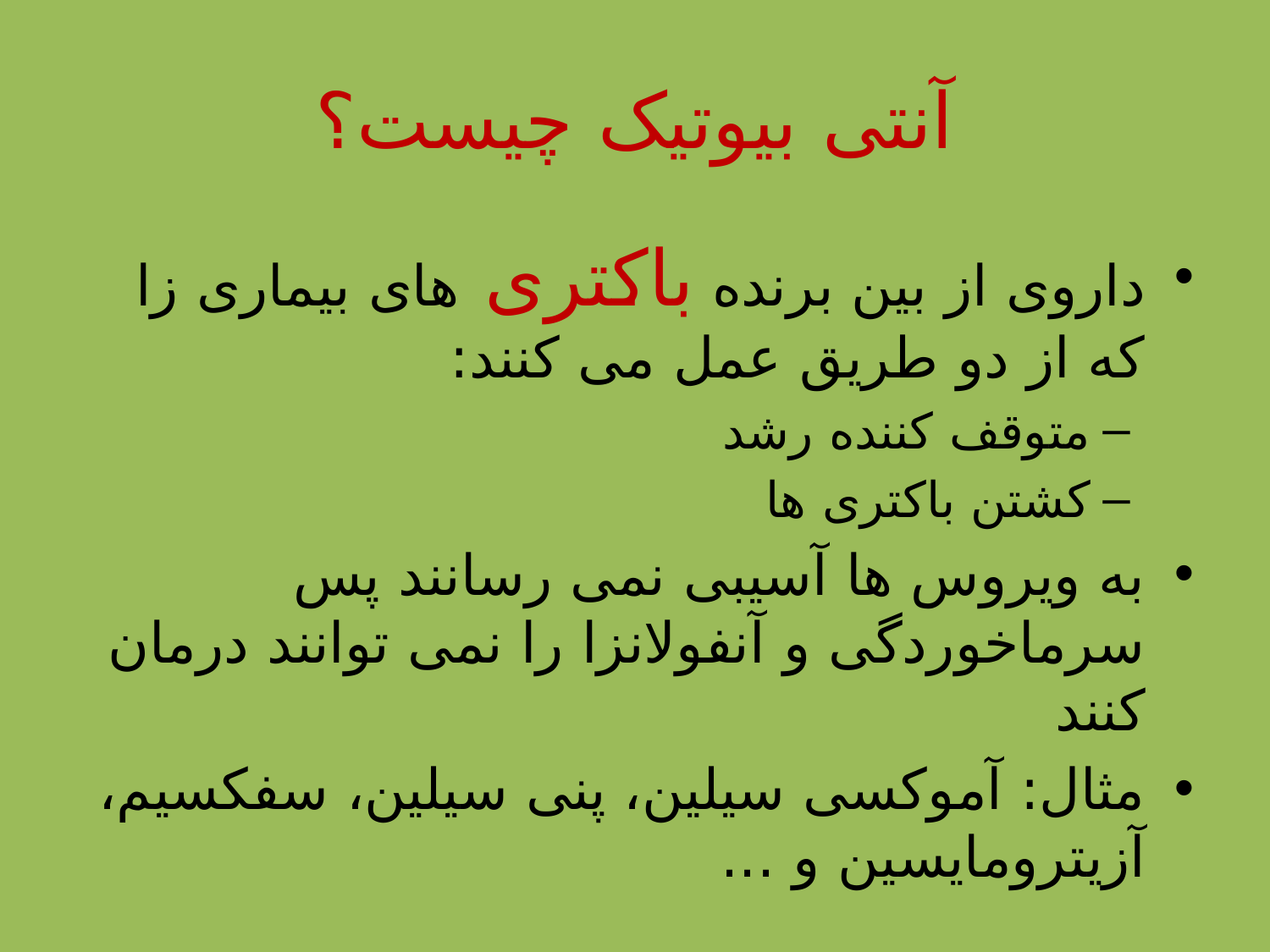

# آنتی بیوتیک چیست؟
داروی از بین برنده باکتری های بیماری زا که از دو طریق عمل می کنند:
متوقف کننده رشد
کشتن باکتری ها
به ویروس ها آسیبی نمی رسانند پس سرماخوردگی و آنفولانزا را نمی توانند درمان کنند
مثال: آموکسی سیلین، پنی سیلین، سفکسیم، آزیترومایسین و ...